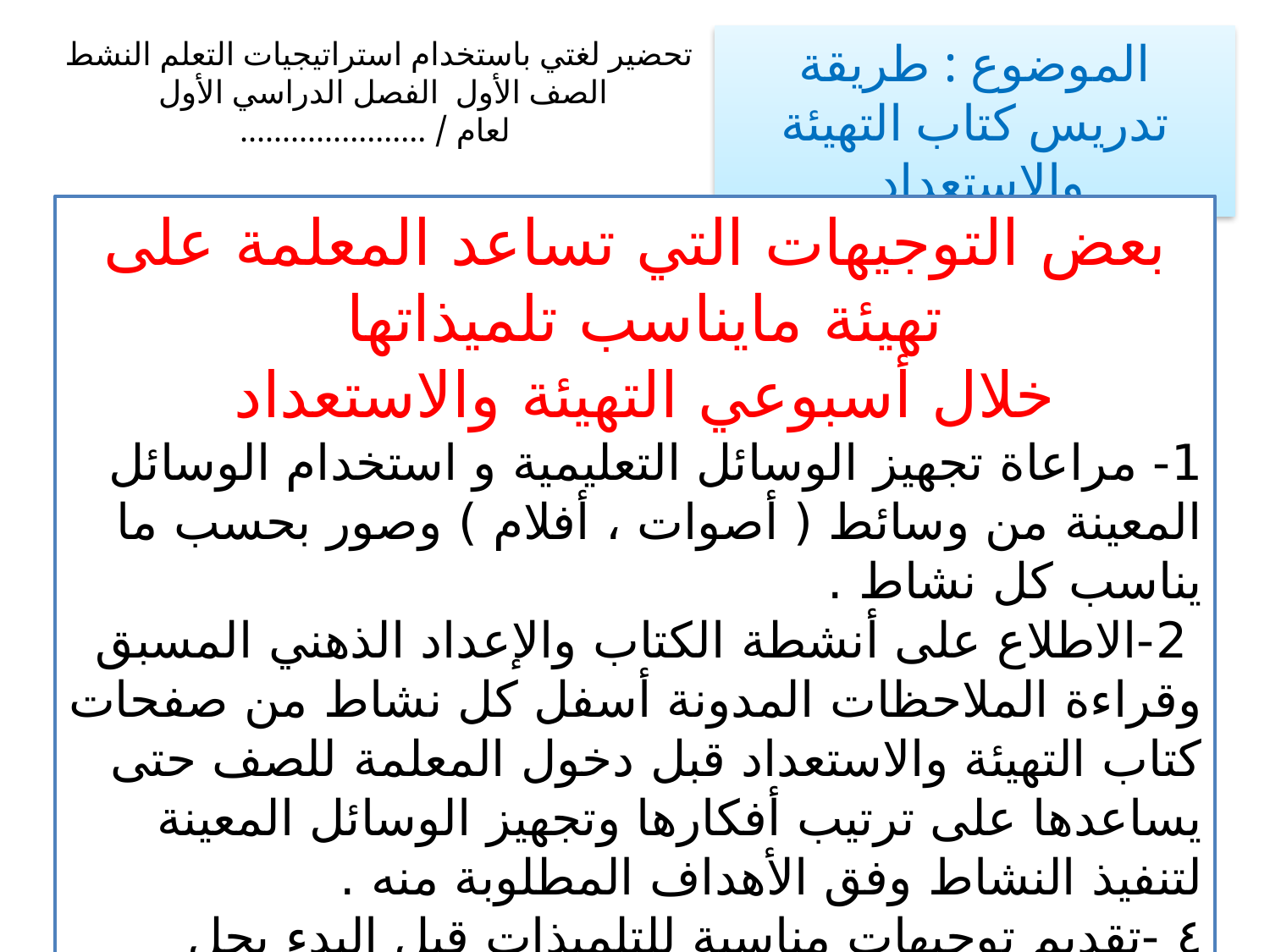

الموضوع : طريقة تدريس كتاب التهيئة والاستعداد
تحضير لغتي باستخدام استراتيجيات التعلم النشط
الصف الأول  الفصل الدراسي الأول   لعام / ......................

بعض التوجيهات التي تساعد المعلمة على تهيئة مايناسب تلميذاتها
خلال أسبوعي التهيئة والاستعداد
1- مراعاة تجهيز الوسائل التعليمية و استخدام الوسائل المعينة من وسائط ( أصوات ، أفلام ) وصور بحسب ما يناسب كل نشاط .
 2-الاطلاع على أنشطة الكتاب والإعداد الذهني المسبق وقراءة الملاحظات المدونة أسفل كل نشاط من صفحات كتاب التهيئة والاستعداد قبل دخول المعلمة للصف حتى يساعدها على ترتيب أفكارها وتجهيز الوسائل المعينة لتنفيذ النشاط وفق الأهداف المطلوبة منه .
٤ -تقديم توجيهات مناسبة للتلميذات قبل البدء بحل الأنشطة وتوضيح المطلوب منه ، ثم تحل كل تلميذة التدريب بمفردها- خاصة  - الكتابية - على الكتاب مع إعطاءها وقتا كافيا لتنفيذ النشاط مع تقديم المساعدة لها إذا احتاجت ، وتتجنب المعلمة تقديم الحل على السبورة حتى لا تخل بالفائدة المرجوة من التقويم التشخيصي